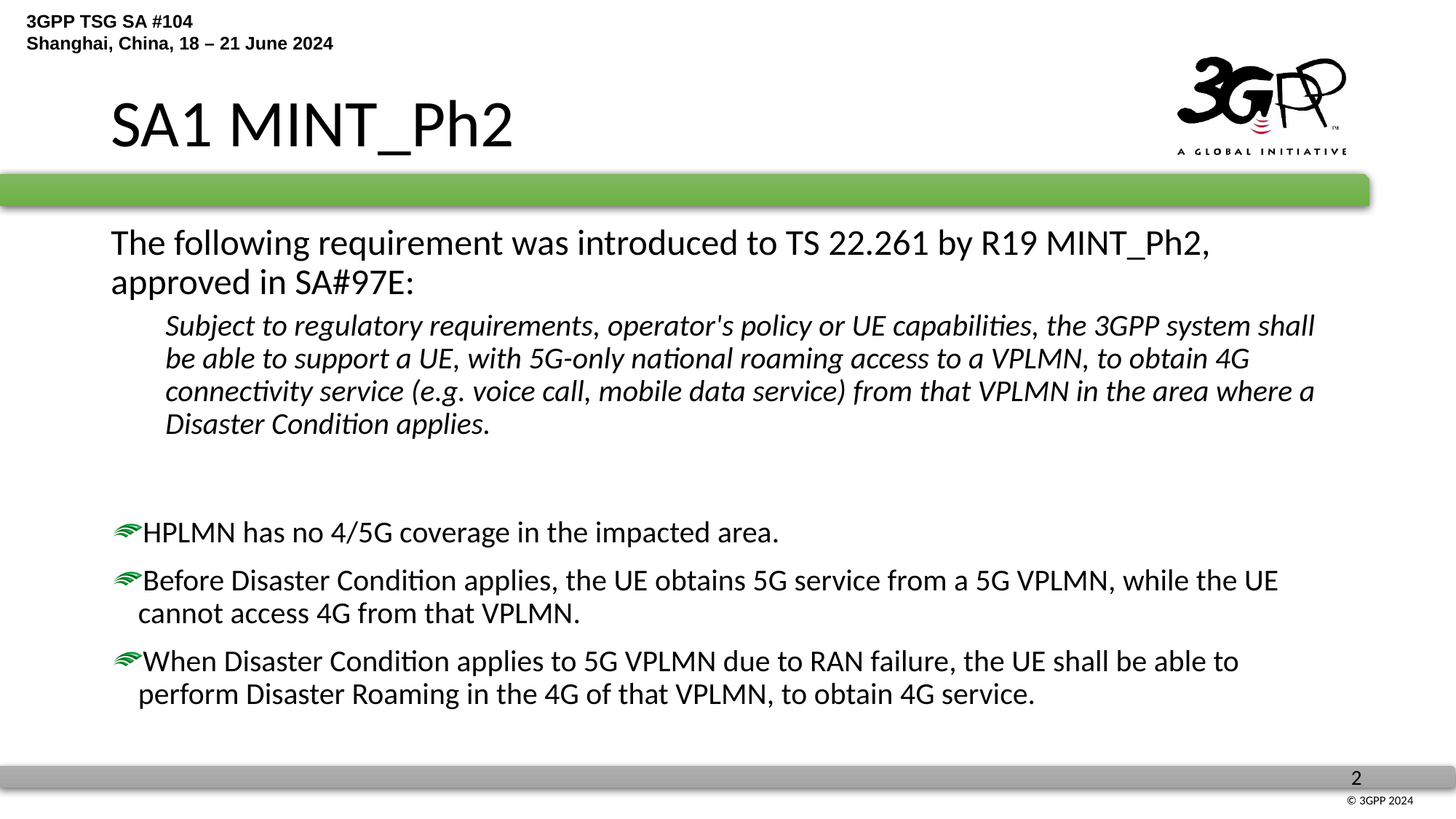

# SA1 MINT_Ph2
The following requirement was introduced to TS 22.261 by R19 MINT_Ph2, approved in SA#97E:
Subject to regulatory requirements, operator's policy or UE capabilities, the 3GPP system shall be able to support a UE, with 5G-only national roaming access to a VPLMN, to obtain 4G connectivity service (e.g. voice call, mobile data service) from that VPLMN in the area where a Disaster Condition applies.

HPLMN has no 4/5G coverage in the impacted area.
Before Disaster Condition applies, the UE obtains 5G service from a 5G VPLMN, while the UE cannot access 4G from that VPLMN.
When Disaster Condition applies to 5G VPLMN due to RAN failure, the UE shall be able to perform Disaster Roaming in the 4G of that VPLMN, to obtain 4G service.